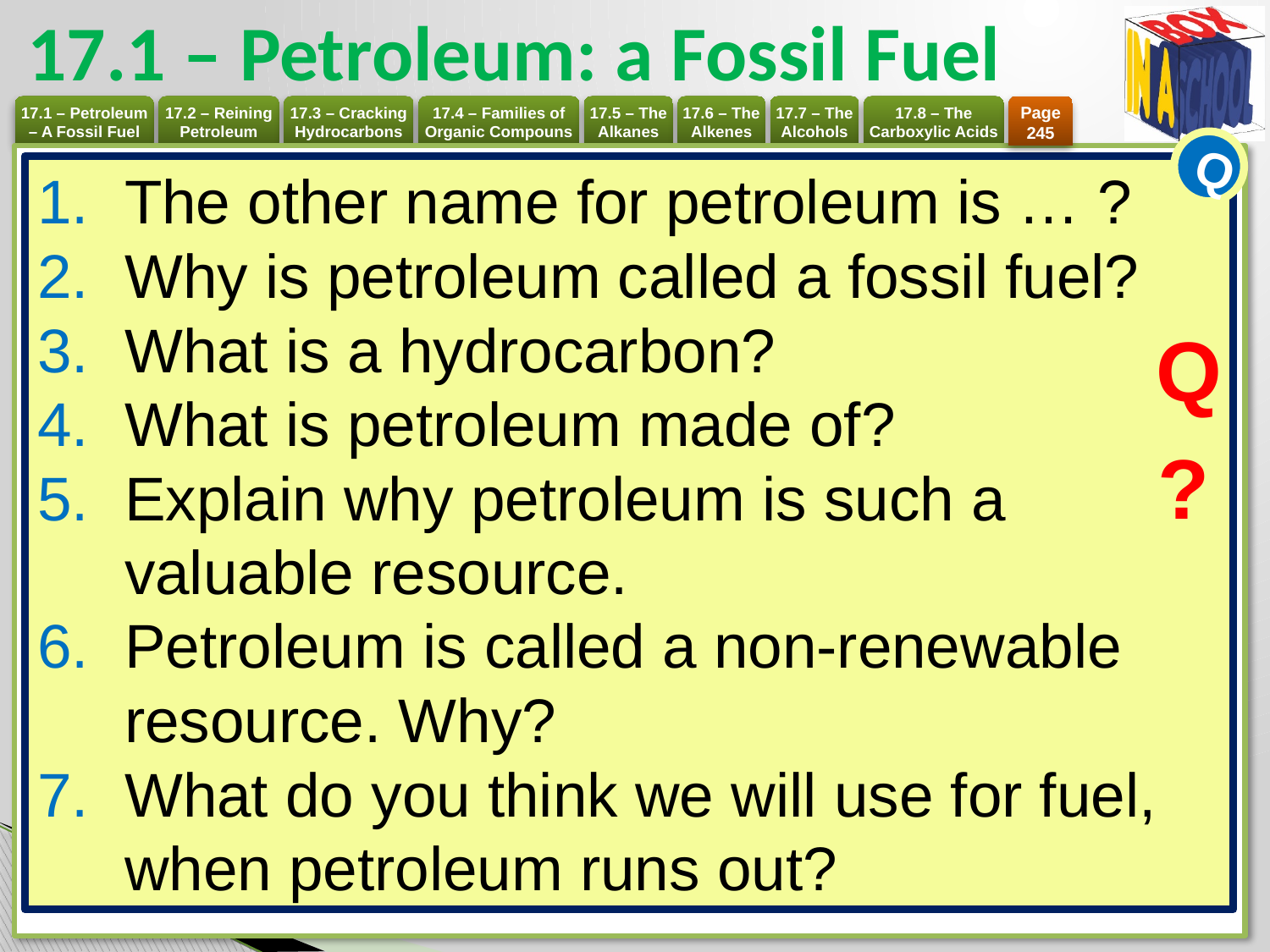

# 17.1 – Petroleum: a Fossil Fuel
Page 245
Q
The other name for petroleum is … ?
Why is petroleum called a fossil fuel?
What is a hydrocarbon?
What is petroleum made of?
Explain why petroleum is such a valuable resource.
Petroleum is called a non-renewable resource. Why?
What do you think we will use for fuel, when petroleum runs out?
Q
?